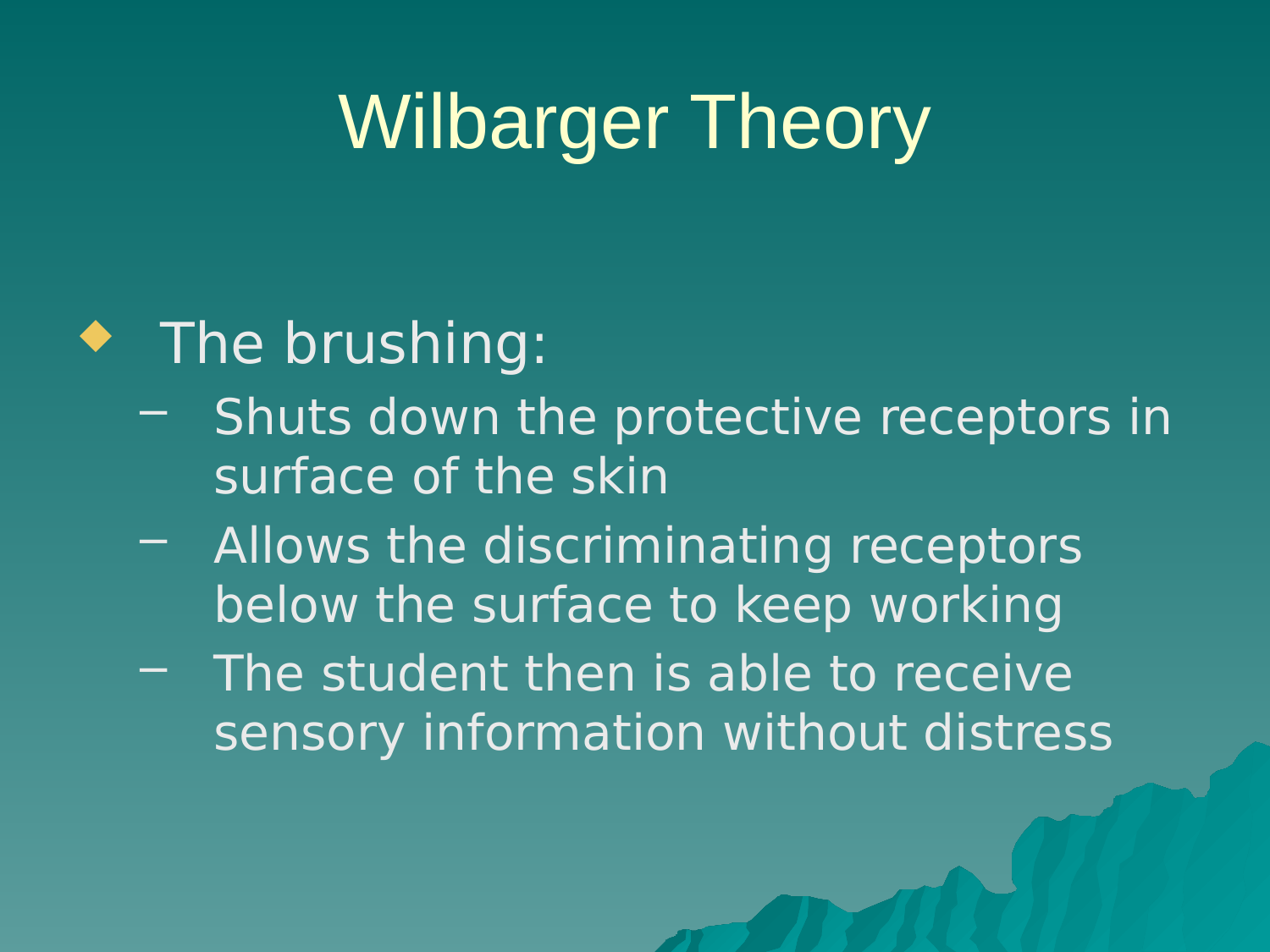

# Wilbarger Theory

The brushing:
Shuts down the protective receptors in surface of the skin
Allows the discriminating receptors below the surface to keep working
The student then is able to receive sensory information without distress